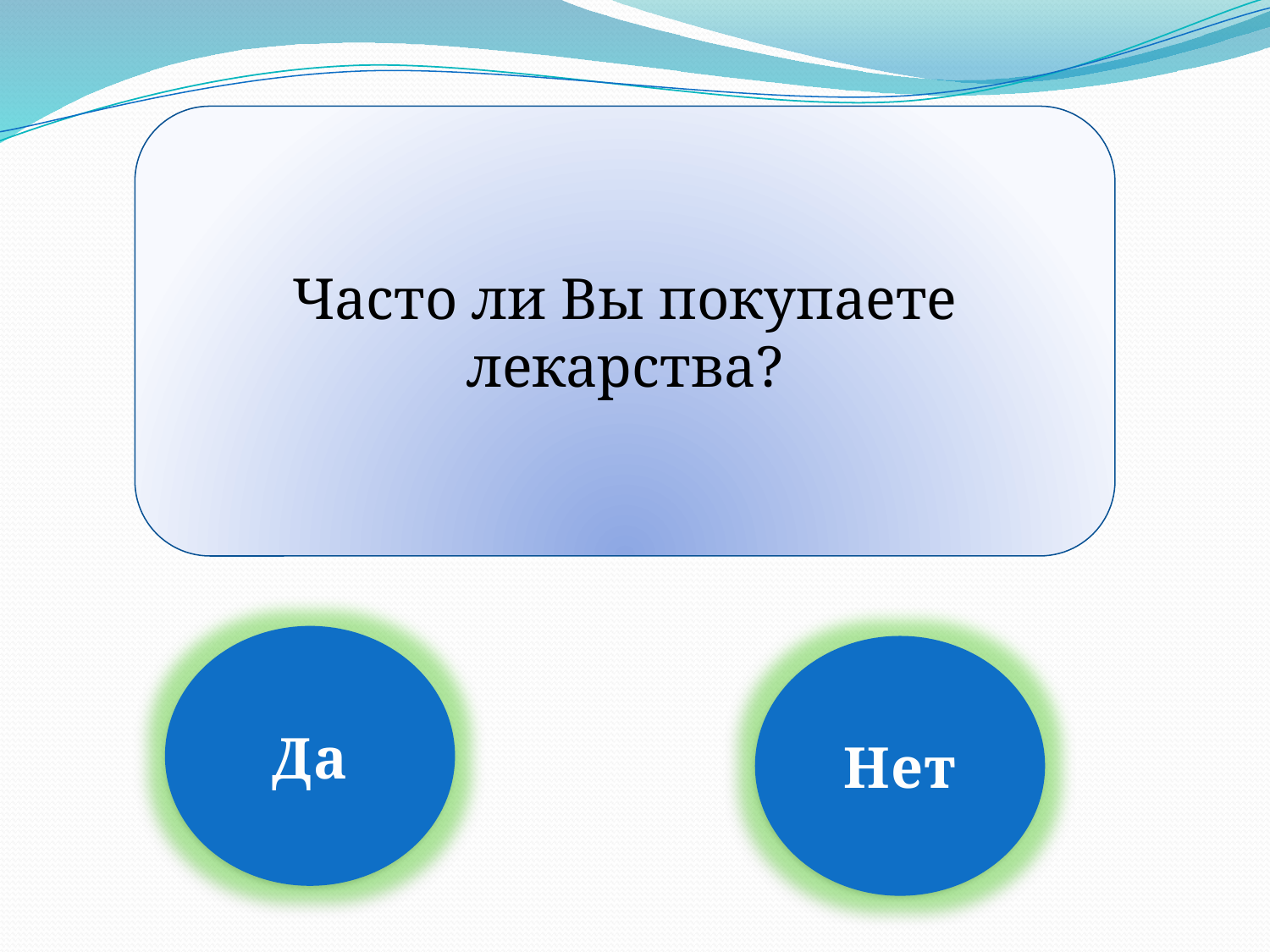

Часто ли Вы покупаете лекарства?
Да
Нет